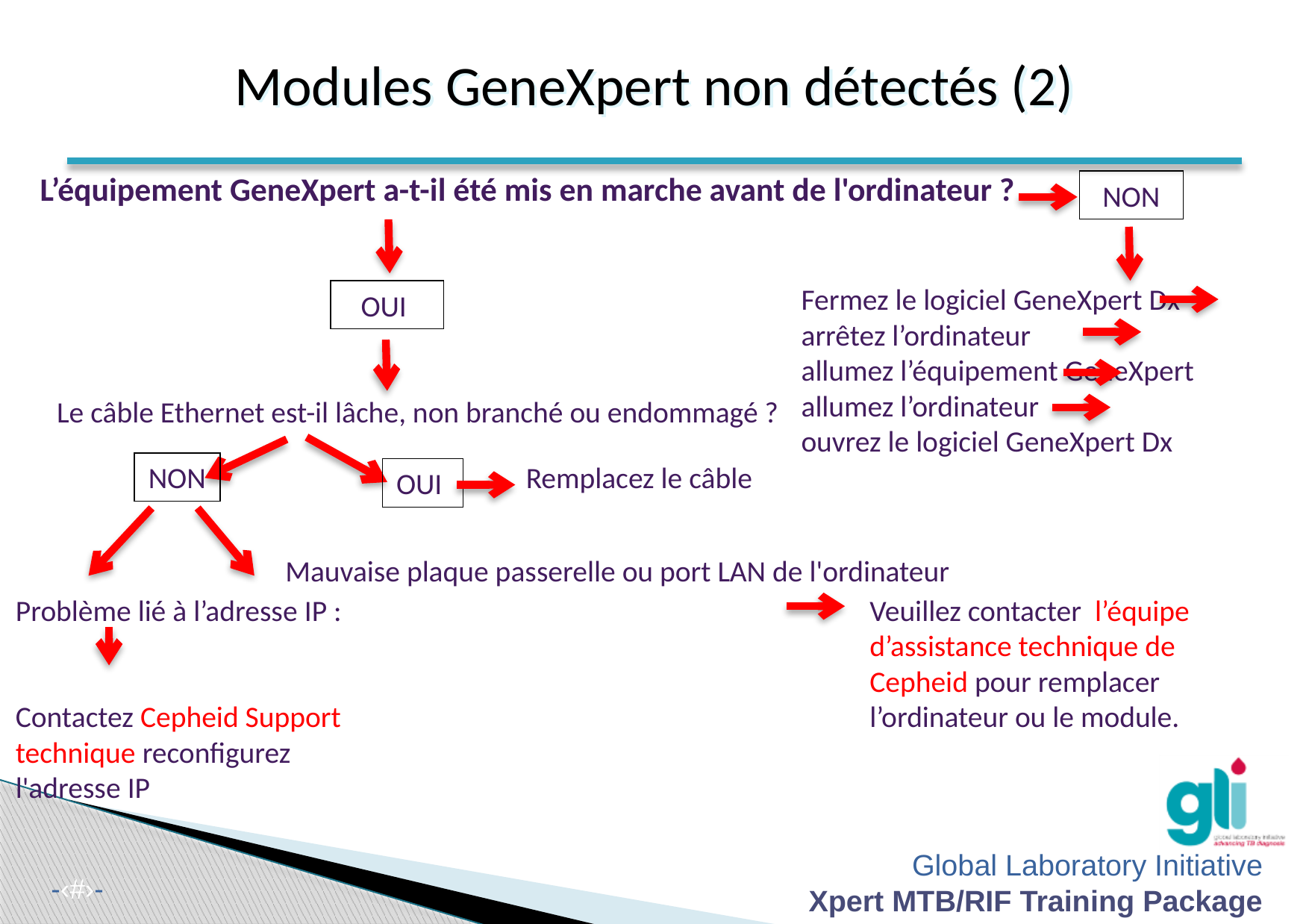

Modules GeneXpert non détectés (2)
#
L’équipement GeneXpert a-t-il été mis en marche avant de l'ordinateur ?
NON
Fermez le logiciel GeneXpert Dx
arrêtez l’ordinateur
allumez l’équipement GeneXpert
allumez l’ordinateur
ouvrez le logiciel GeneXpert Dx
OUI
Le câble Ethernet est-il lâche, non branché ou endommagé ?
NON
Remplacez le câble
OUI
 Mauvaise plaque passerelle ou port LAN de l'ordinateur

Problème lié à l’adresse IP :

Contactez Cepheid Support technique reconfigurez l'adresse IP
Veuillez contacter  l’équipe d’assistance technique de Cepheid pour remplacer l’ordinateur ou le module.